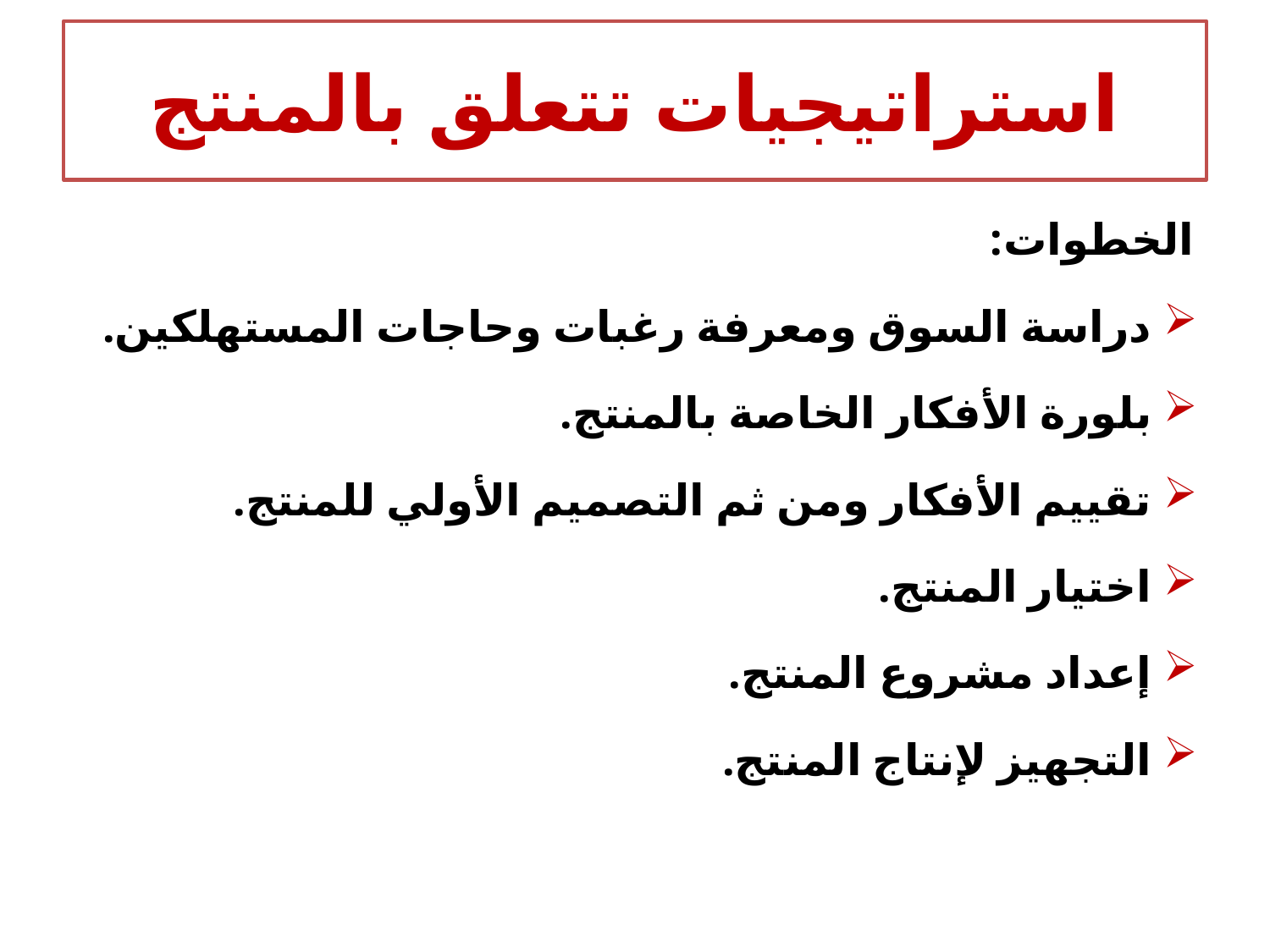

# استراتيجيات تتعلق بالمنتج
الخطوات:
دراسة السوق ومعرفة رغبات وحاجات المستهلكين.
بلورة الأفكار الخاصة بالمنتج.
تقييم الأفكار ومن ثم التصميم الأولي للمنتج.
اختيار المنتج.
إعداد مشروع المنتج.
التجهيز لإنتاج المنتج.